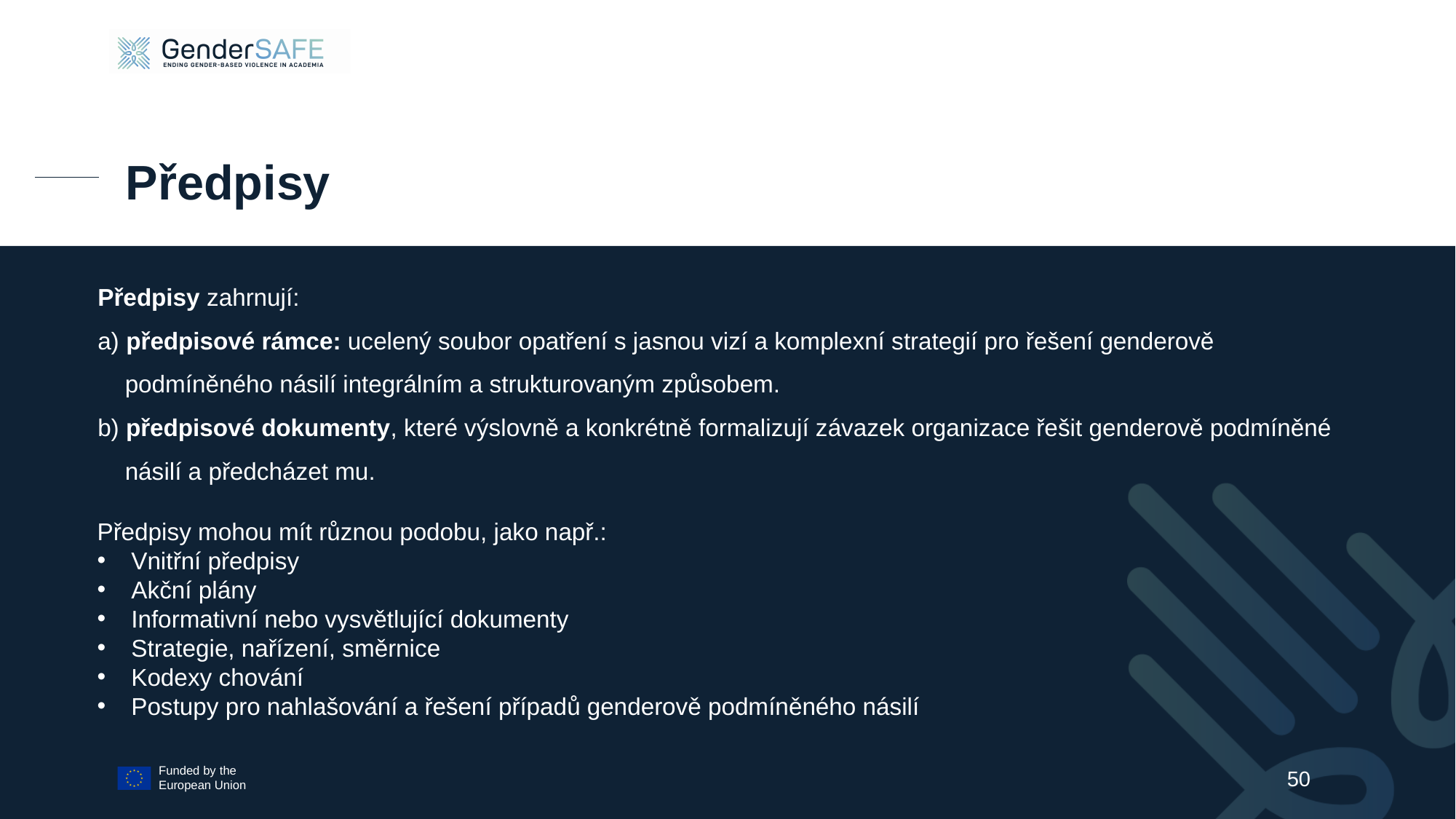

# Předpisy
Předpisy zahrnují:
a) předpisové rámce: ucelený soubor opatření s jasnou vizí a komplexní strategií pro řešení genderově podmíněného násilí integrálním a strukturovaným způsobem.
b) předpisové dokumenty, které výslovně a konkrétně formalizují závazek organizace řešit genderově podmíněné násilí a předcházet mu.
Předpisy mohou mít různou podobu, jako např.:
Vnitřní předpisy
Akční plány
Informativní nebo vysvětlující dokumenty
Strategie, nařízení, směrnice
Kodexy chování
Postupy pro nahlašování a řešení případů genderově podmíněného násilí